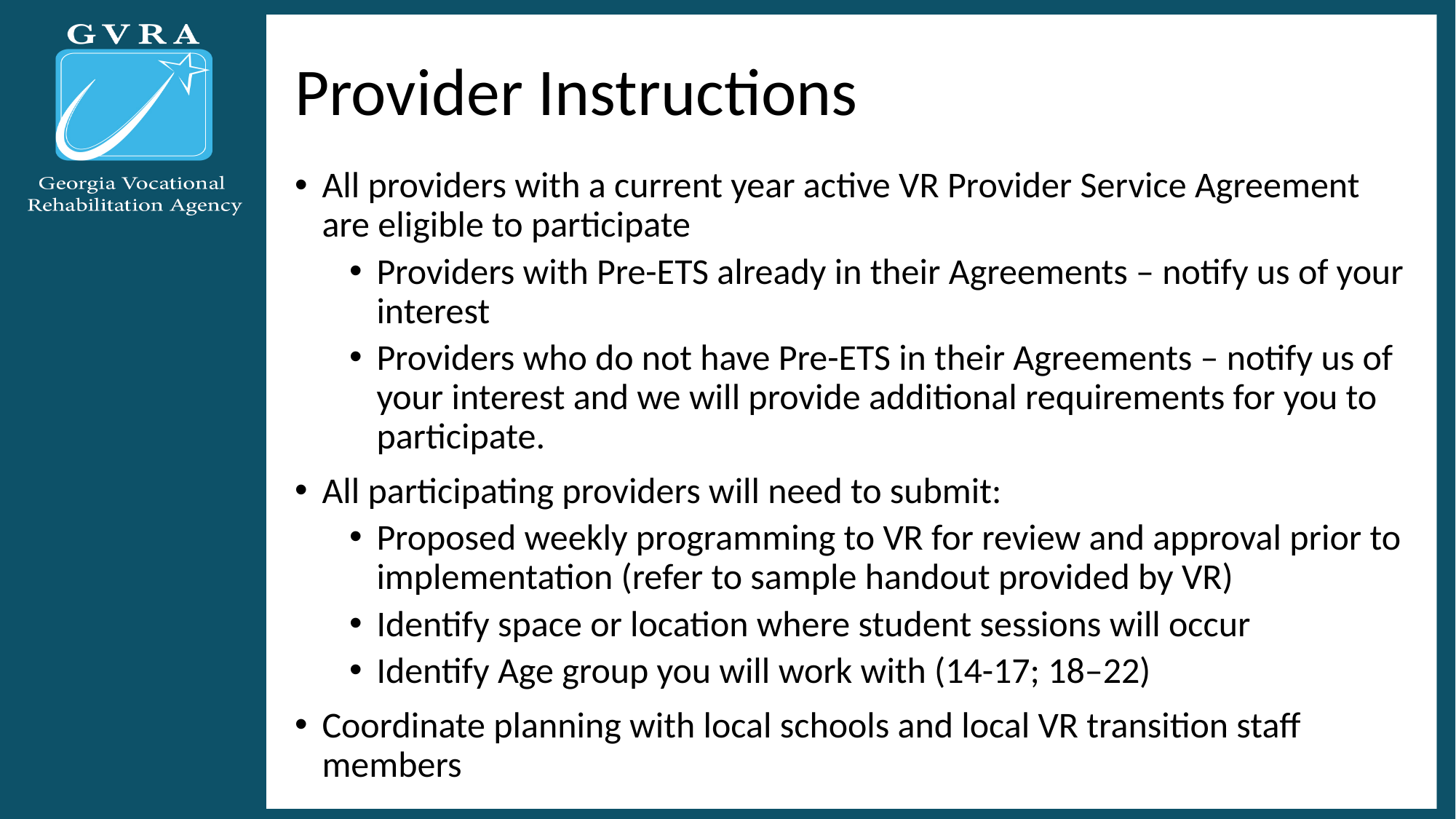

# Provider Instructions
All providers with a current year active VR Provider Service Agreement are eligible to participate
Providers with Pre-ETS already in their Agreements – notify us of your interest
Providers who do not have Pre-ETS in their Agreements – notify us of your interest and we will provide additional requirements for you to participate.
All participating providers will need to submit:
Proposed weekly programming to VR for review and approval prior to implementation (refer to sample handout provided by VR)
Identify space or location where student sessions will occur
Identify Age group you will work with (14-17; 18–22)
Coordinate planning with local schools and local VR transition staff members